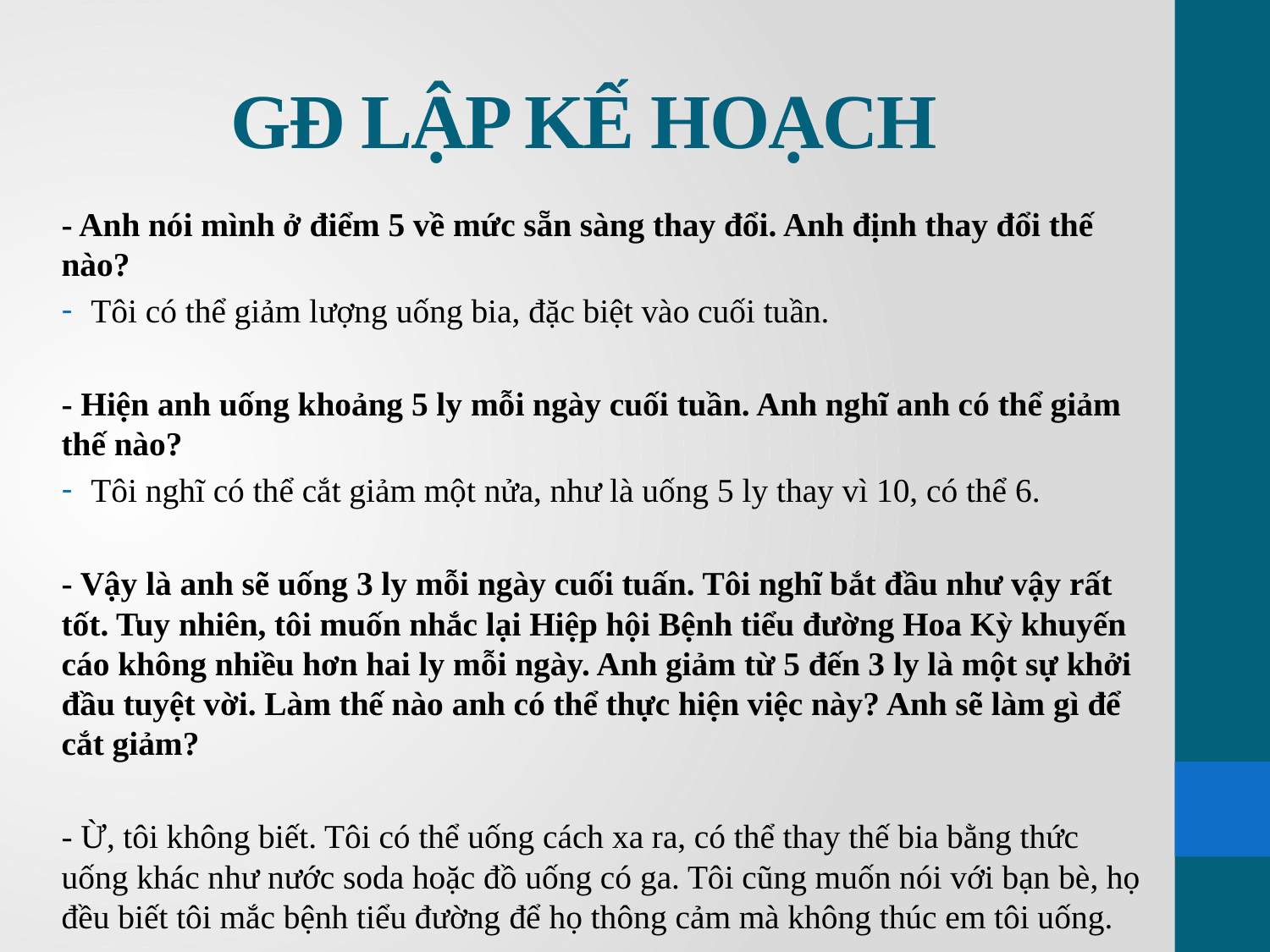

# GĐ LẬP KẾ HOẠCH
- Anh nói mình ở điểm 5 về mức sẵn sàng thay đổi. Anh định thay đổi thế nào?
Tôi có thể giảm lượng uống bia, đặc biệt vào cuối tuần.

- Hiện anh uống khoảng 5 ly mỗi ngày cuối tuần. Anh nghĩ anh có thể giảm thế nào?
Tôi nghĩ có thể cắt giảm một nửa, như là uống 5 ly thay vì 10, có thể 6.

- Vậy là anh sẽ uống 3 ly mỗi ngày cuối tuấn. Tôi nghĩ bắt đầu như vậy rất tốt. Tuy nhiên, tôi muốn nhắc lại Hiệp hội Bệnh tiểu đường Hoa Kỳ khuyến cáo không nhiều hơn hai ly mỗi ngày. Anh giảm từ 5 đến 3 ly là một sự khởi đầu tuyệt vời. Làm thế nào anh có thể thực hiện việc này? Anh sẽ làm gì để cắt giảm?

- Ừ, tôi không biết. Tôi có thể uống cách xa ra, có thể thay thế bia bằng thức uống khác như nước soda hoặc đồ uống có ga. Tôi cũng muốn nói với bạn bè, họ đều biết tôi mắc bệnh tiểu đường để họ thông cảm mà không thúc em tôi uống.